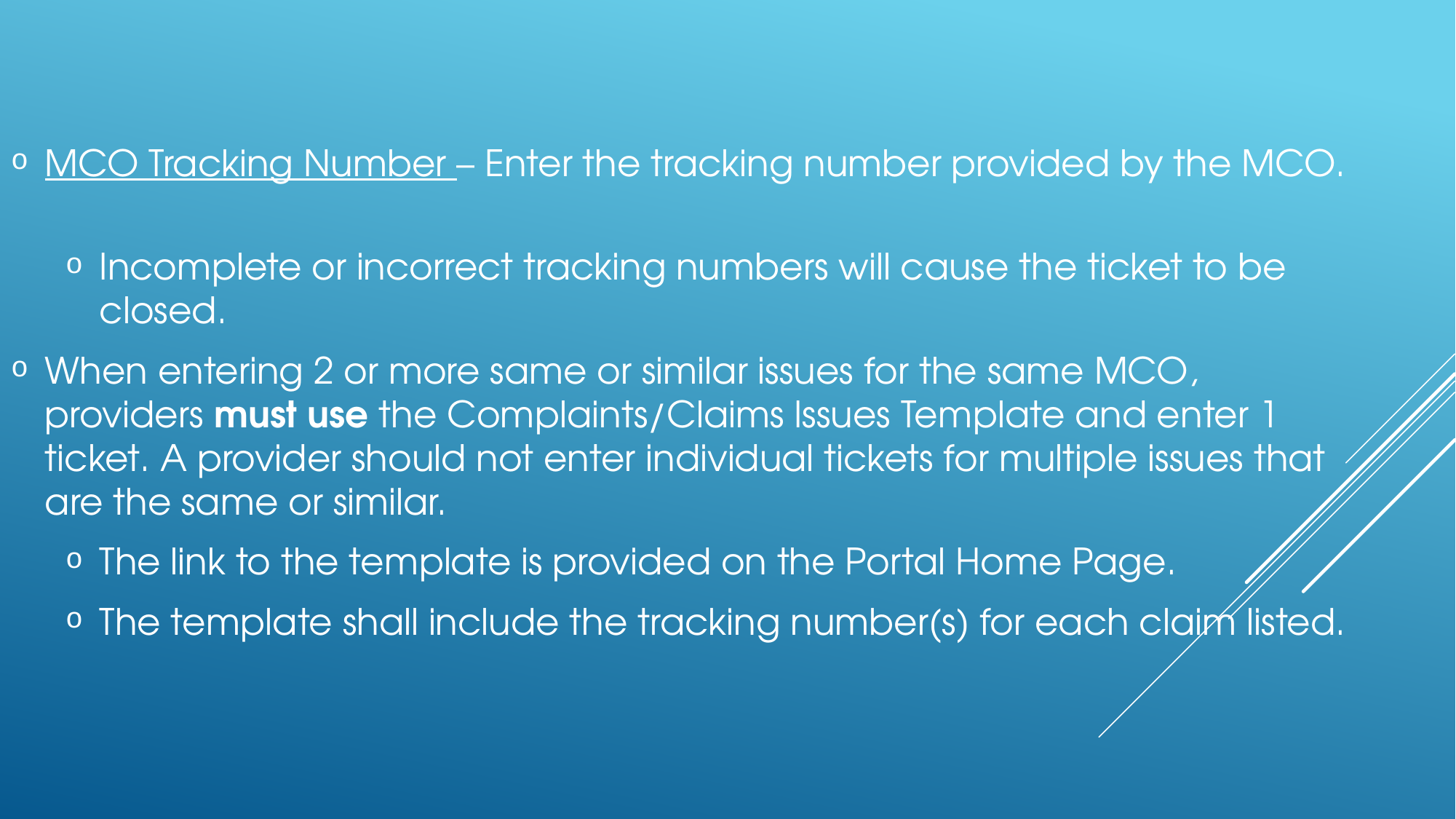

MCO Tracking Number – Enter the tracking number provided by the MCO.
Incomplete or incorrect tracking numbers will cause the ticket to be closed.
When entering 2 or more same or similar issues for the same MCO, providers must use the Complaints/Claims Issues Template and enter 1 ticket. A provider should not enter individual tickets for multiple issues that are the same or similar.
The link to the template is provided on the Portal Home Page.
The template shall include the tracking number(s) for each claim listed.